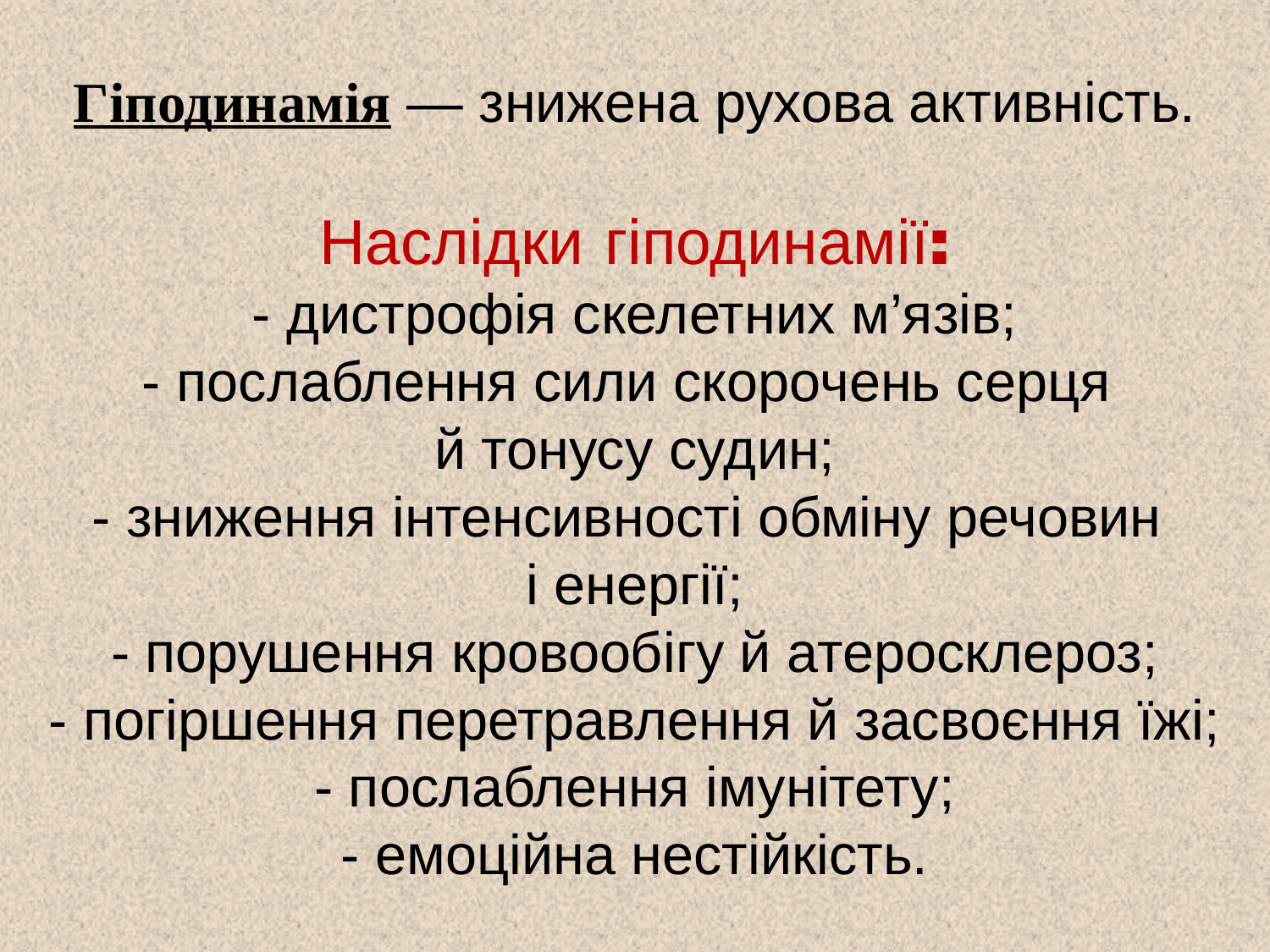

# Гіподинамія — знижена рухова активність. Наслідки гіподинамії: - дистрофія скелетних м’язів; - послаблення сили скорочень серця й тонусу судин; - зниження інтенсивності обміну речовин і енергії; - порушення кровообігу й атеросклероз; - погіршення перетравлення й засвоєння їжі; - послаблення імунітету; - емоційна нестійкість.